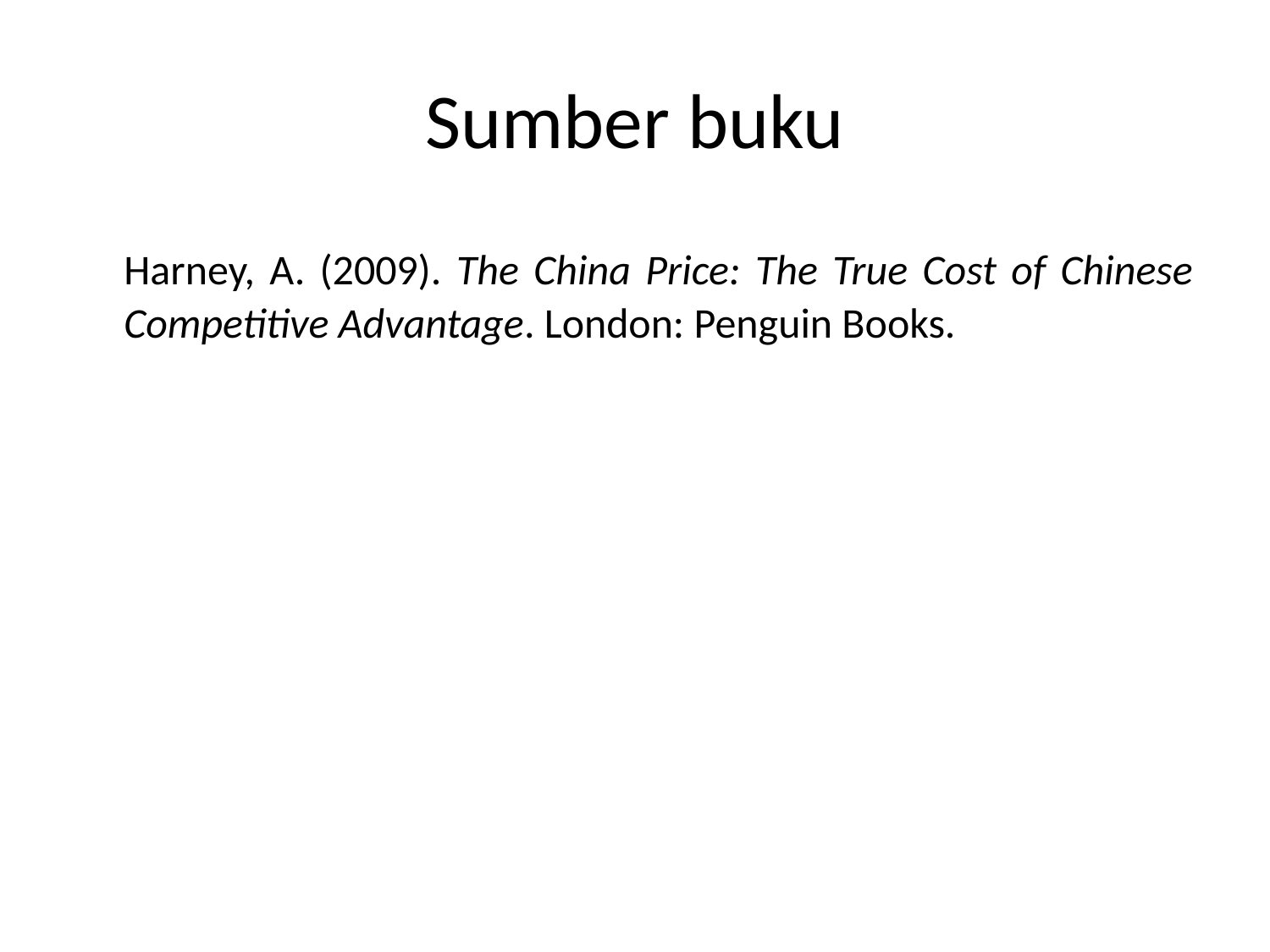

# Sumber buku
	Harney, A. (2009). The China Price: The True Cost of Chinese Competitive Advantage. London: Penguin Books.